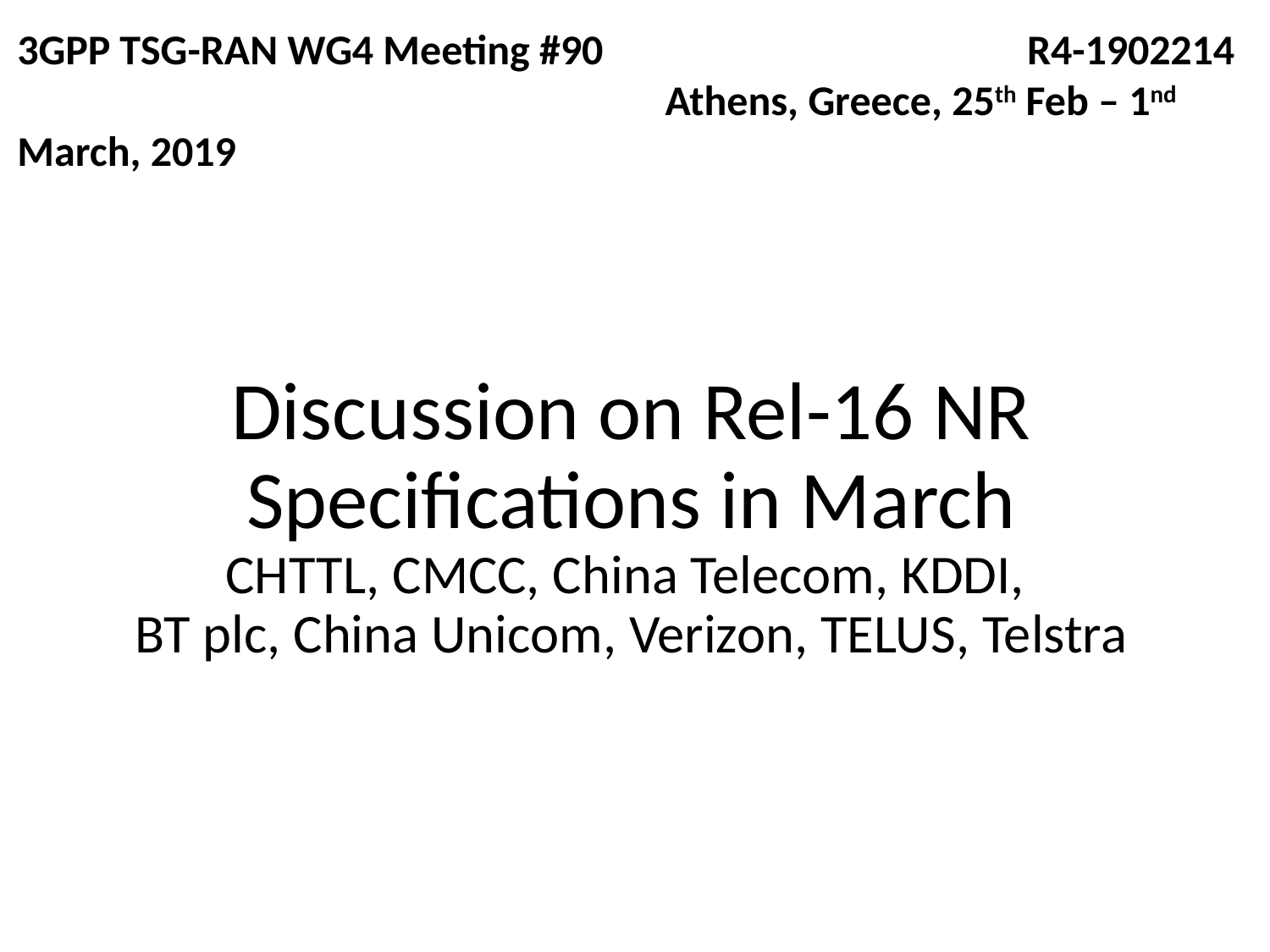

3GPP TSG-RAN WG4 Meeting #90 		                          R4-1902214                                                                     Athens, Greece, 25th Feb – 1nd March, 2019
# Discussion on Rel-16 NR Specifications in March CHTTL, CMCC, China Telecom, KDDI, BT plc, China Unicom, Verizon, TELUS, Telstra
1